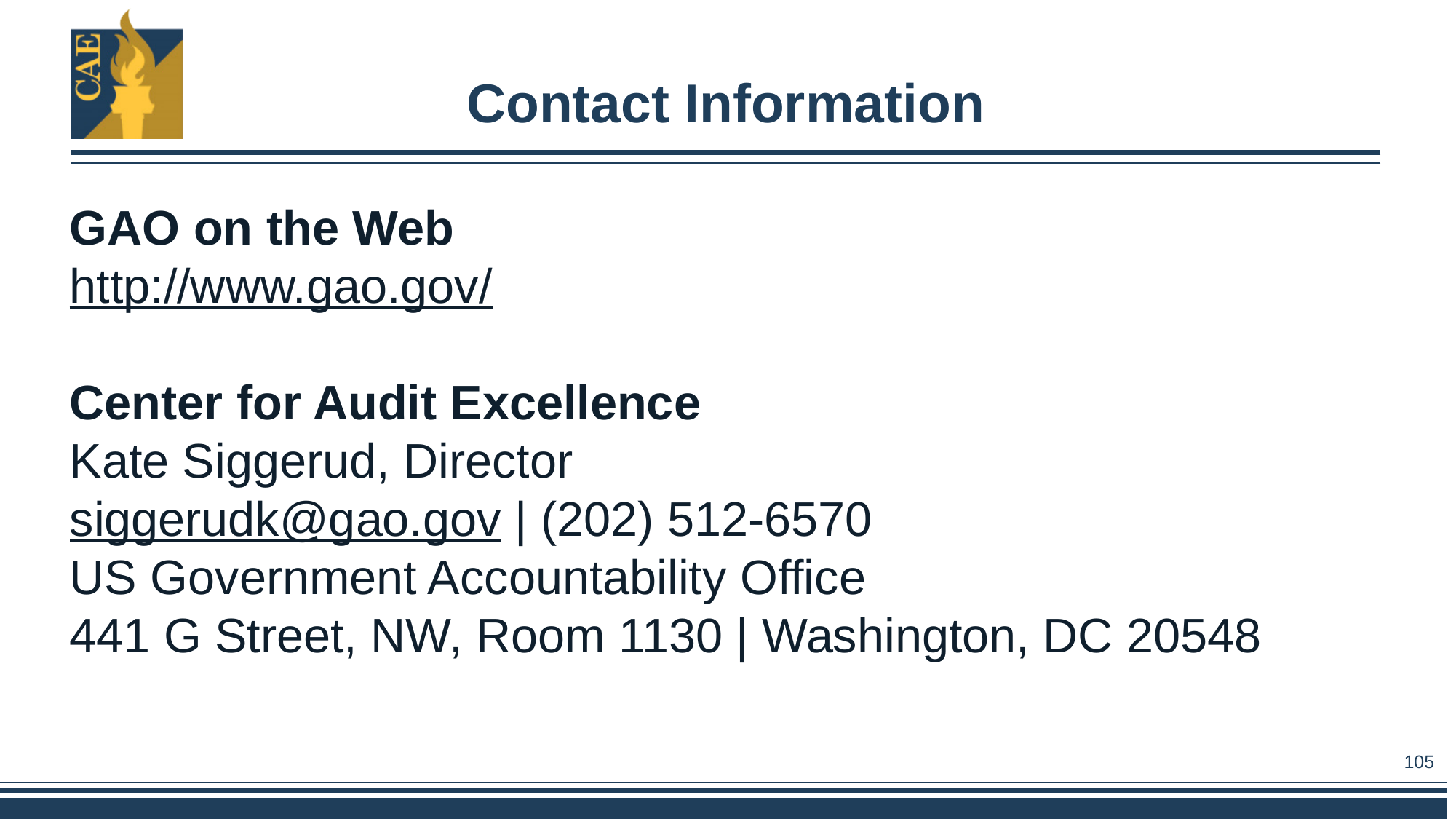

# Contact Information
GAO on the Web
http://www.gao.gov/

Center for Audit Excellence
Kate Siggerud, Director
siggerudk@gao.gov | (202) 512-6570
US Government Accountability Office
441 G Street, NW, Room 1130 | Washington, DC 20548
105